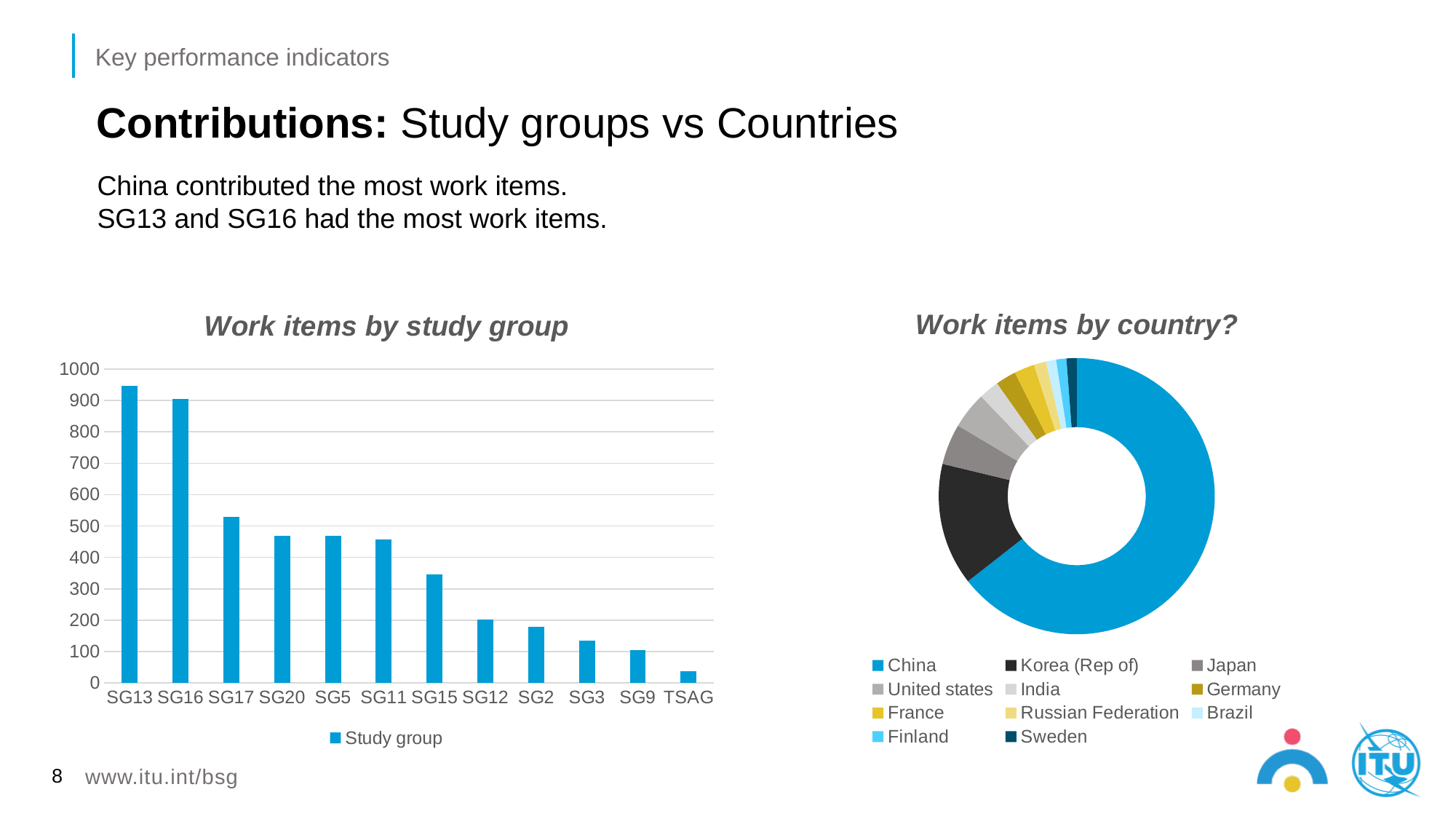

Key performance indicators
# Contributions: Study groups vs Countries
China contributed the most work items.
SG13 and SG16 had the most work items.

### Chart: Work items by country?

| Category | Series 1 |
|---|---|
| China | 2700.0 |
| Korea (Rep of) | 600.0 |
| Japan | 200.0 |
| United states | 180.0 |
| India | 100.0 |
| Germany | 100.0 |
| France | 100.0 |
| Russian Federation | 60.0 |
| Brazil | 50.0 |
| Finland | 50.0 |
| Sweden | 50.0 |

### Chart: Work items by study group

| Category | Study group |
|---|---|
| SG13 | 947.0 |
| SG16 | 904.0 |
| SG17 | 529.0 |
| SG20 | 469.0 |
| SG5 | 468.0 |
| SG11 | 457.0 |
| SG15 | 346.0 |
| SG12 | 203.0 |
| SG2 | 180.0 |
| SG3 | 134.0 |
| SG9 | 104.0 |
| TSAG | 37.0 |